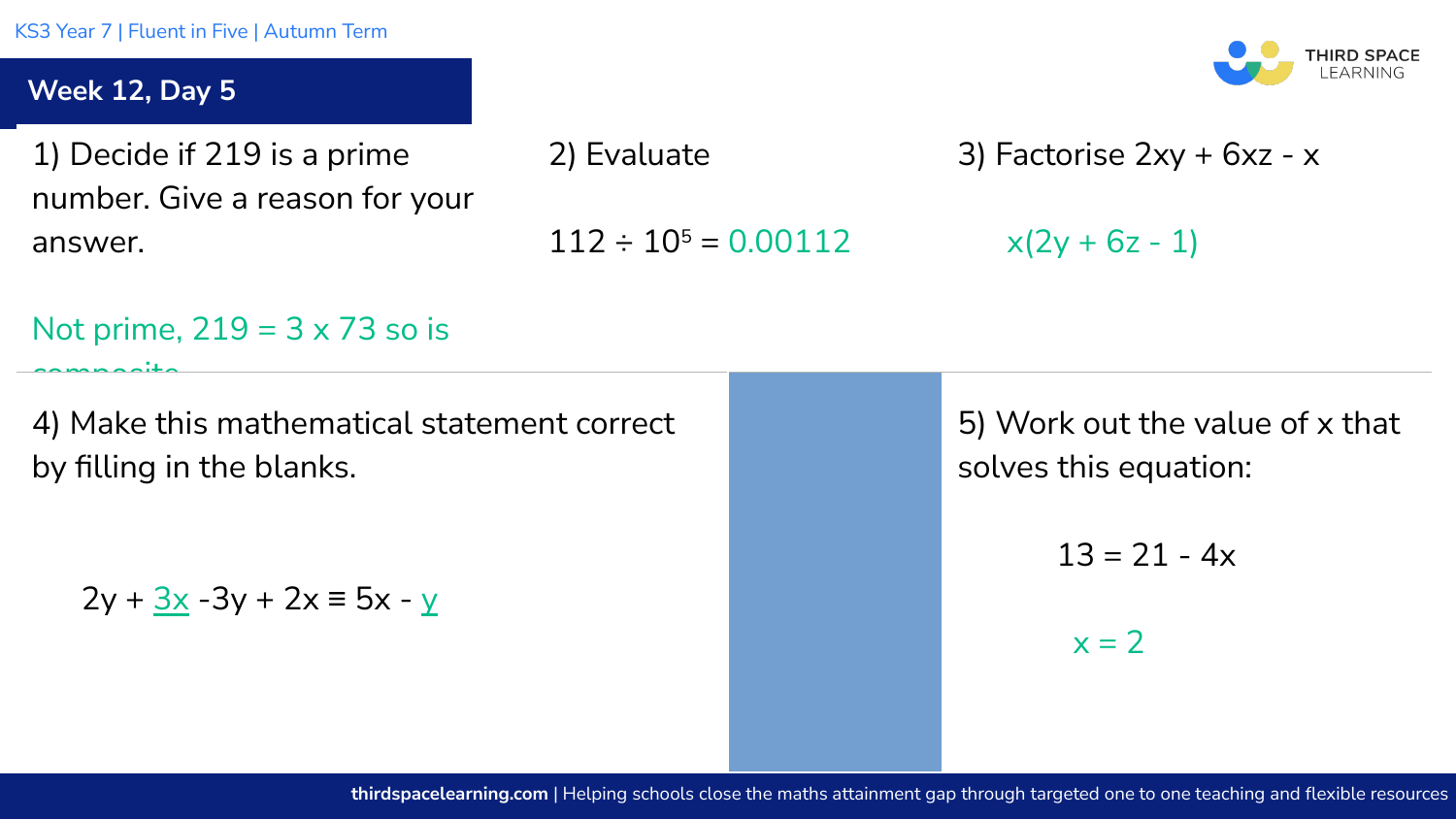

Week 12, Day 5
| 1) Decide if 219 is a prime number. Give a reason for your answer. Not prime, 219 = 3 x 73 so is composite |  | 2) Evaluate 112 ÷ 105 = 0.00112 |  | 3) Factorise 2xy + 6xz - x x(2y + 6z - 1) |
| --- | --- | --- | --- | --- |
| 4) Make this mathematical statement correct by filling in the blanks. 2y + 3x -3y + 2x ≡ 5x - y |  |  | 5) Work out the value of x that solves this equation: 13 = 21 - 4x x = 2 |  |